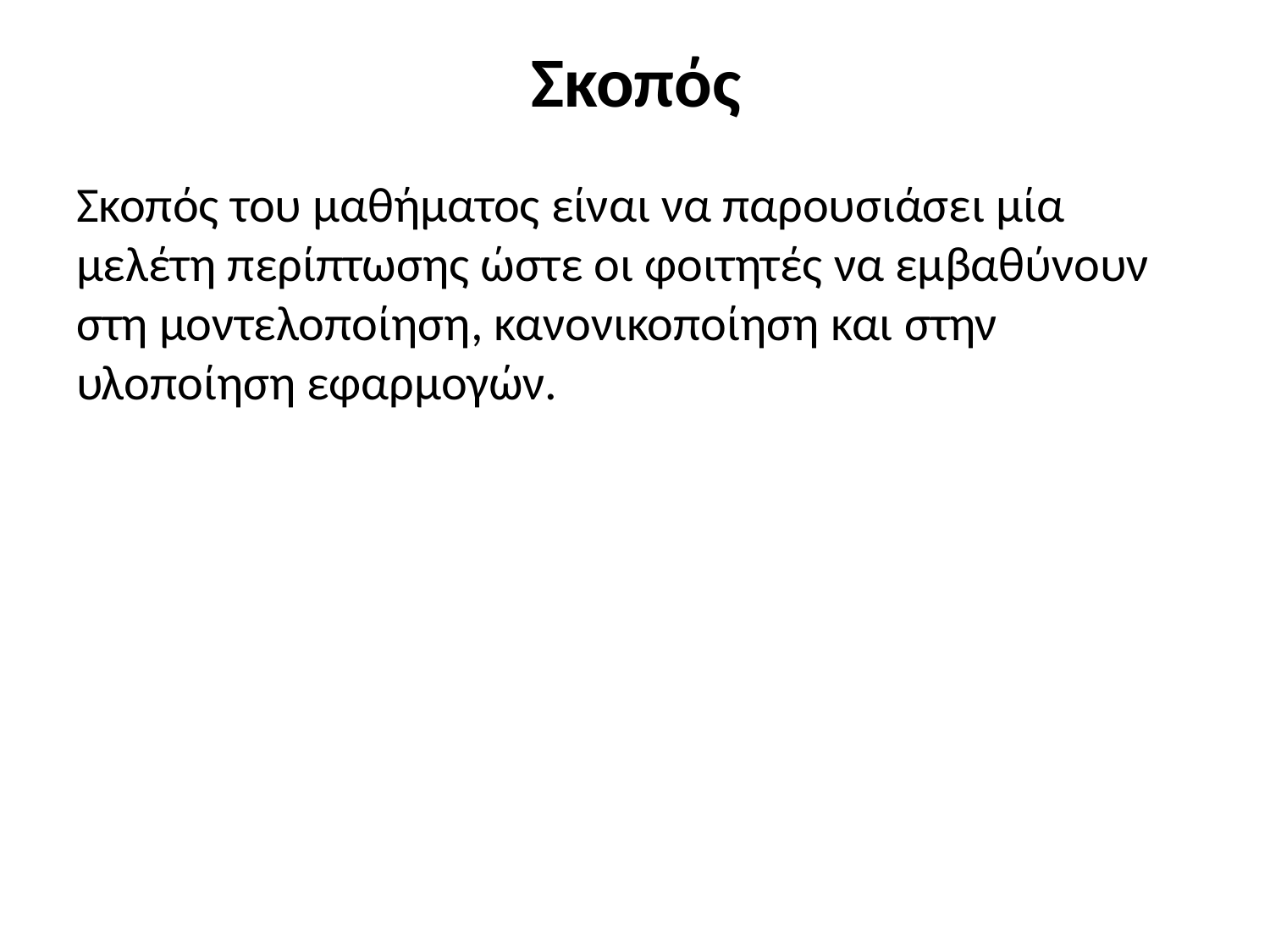

# Σκοπός
Σκοπός του μαθήματος είναι να παρουσιάσει μία μελέτη περίπτωσης ώστε οι φοιτητές να εμβαθύνουν στη μοντελοποίηση, κανονικοποίηση και στην υλοποίηση εφαρμογών.